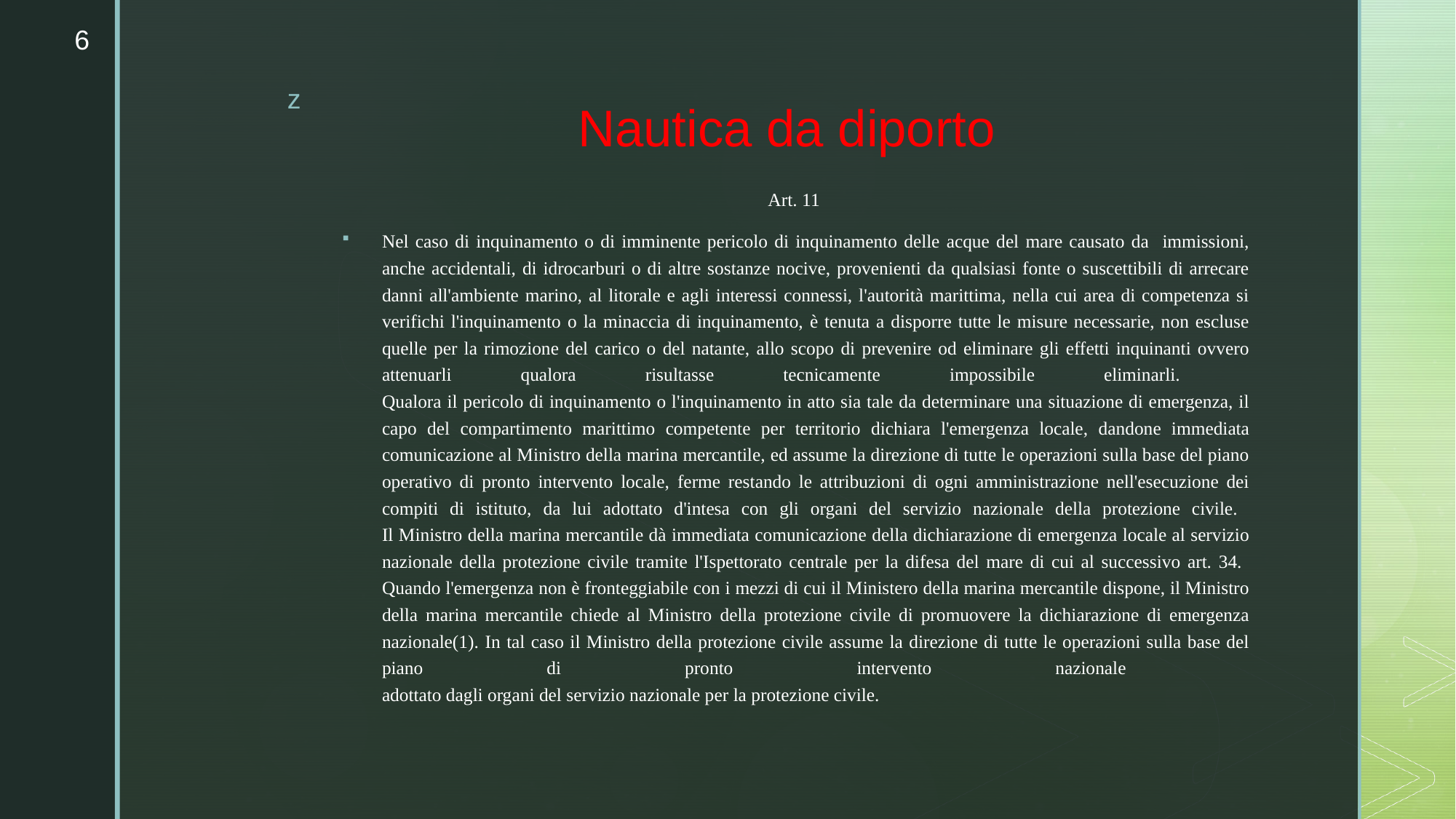

6
# Nautica da diporto
Art. 11
Nel caso di inquinamento o di imminente pericolo di inquinamento delle acque del mare causato da  immissioni, anche accidentali, di idrocarburi o di altre sostanze nocive, provenienti da qualsiasi fonte o suscettibili di arrecare danni all'ambiente marino, al litorale e agli interessi connessi, l'autorità marittima, nella cui area di competenza si verifichi l'inquinamento o la minaccia di inquinamento, è tenuta a disporre tutte le misure necessarie, non escluse quelle per la rimozione del carico o del natante, allo scopo di prevenire od eliminare gli effetti inquinanti ovvero attenuarli qualora risultasse tecnicamente impossibile eliminarli.
Qualora il pericolo di inquinamento o l'inquinamento in atto sia tale da determinare una situazione di emergenza, il capo del compartimento marittimo competente per territorio dichiara l'emergenza locale, dandone immediata comunicazione al Ministro della marina mercantile, ed assume la direzione di tutte le operazioni sulla base del piano operativo di pronto intervento locale, ferme restando le attribuzioni di ogni amministrazione nell'esecuzione dei compiti di istituto, da lui adottato d'intesa con gli organi del servizio nazionale della protezione civile.
Il Ministro della marina mercantile dà immediata comunicazione della dichiarazione di emergenza locale al servizio nazionale della protezione civile tramite l'Ispettorato centrale per la difesa del mare di cui al successivo art. 34.
Quando l'emergenza non è fronteggiabile con i mezzi di cui il Ministero della marina mercantile dispone, il Ministro della marina mercantile chiede al Ministro della protezione civile di promuovere la dichiarazione di emergenza nazionale(1). In tal caso il Ministro della protezione civile assume la direzione di tutte le operazioni sulla base del piano di pronto intervento nazionale
adottato dagli organi del servizio nazionale per la protezione civile.